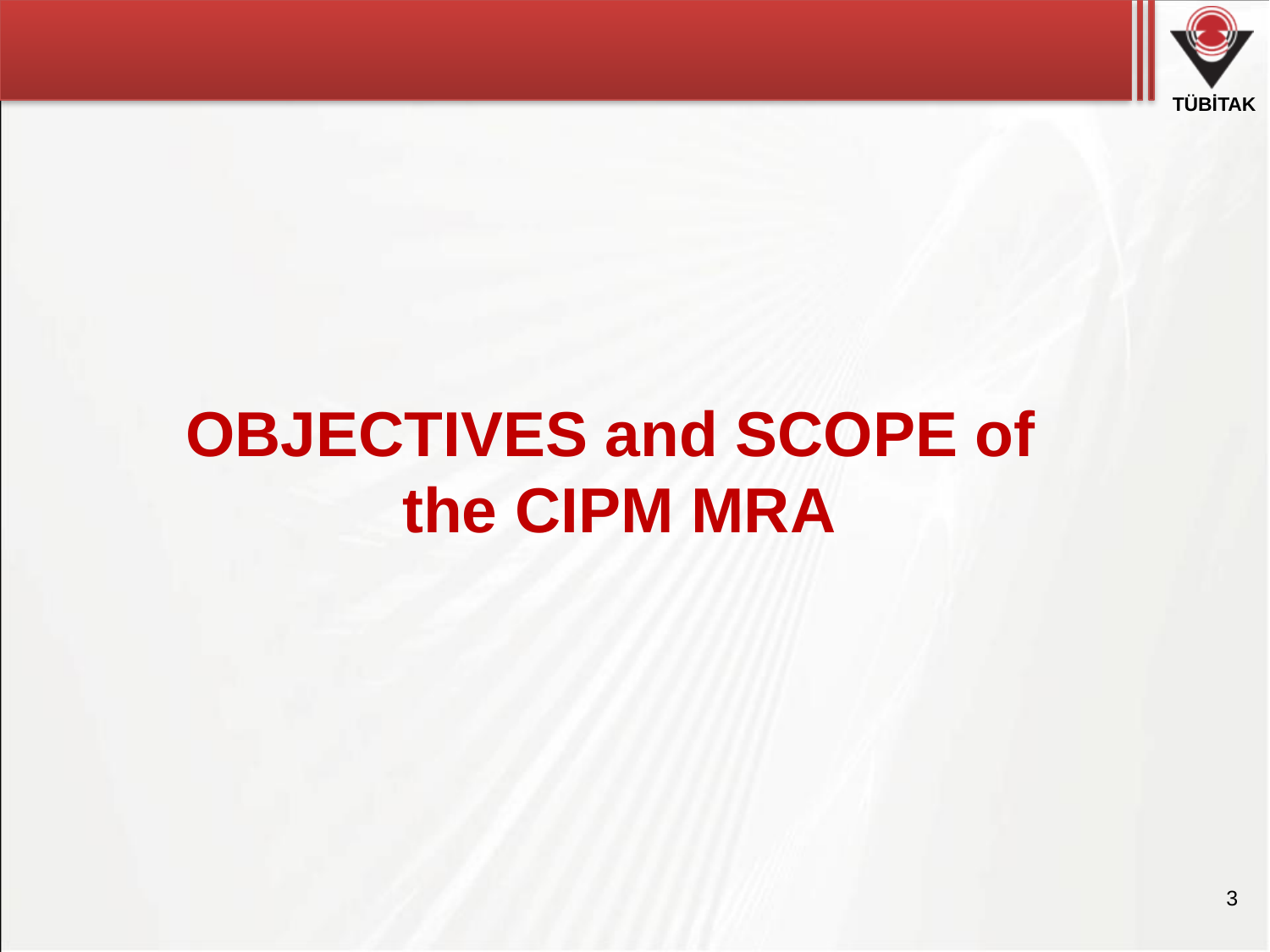

OBJECTIVES and SCOPE of
the CIPM MRA
3